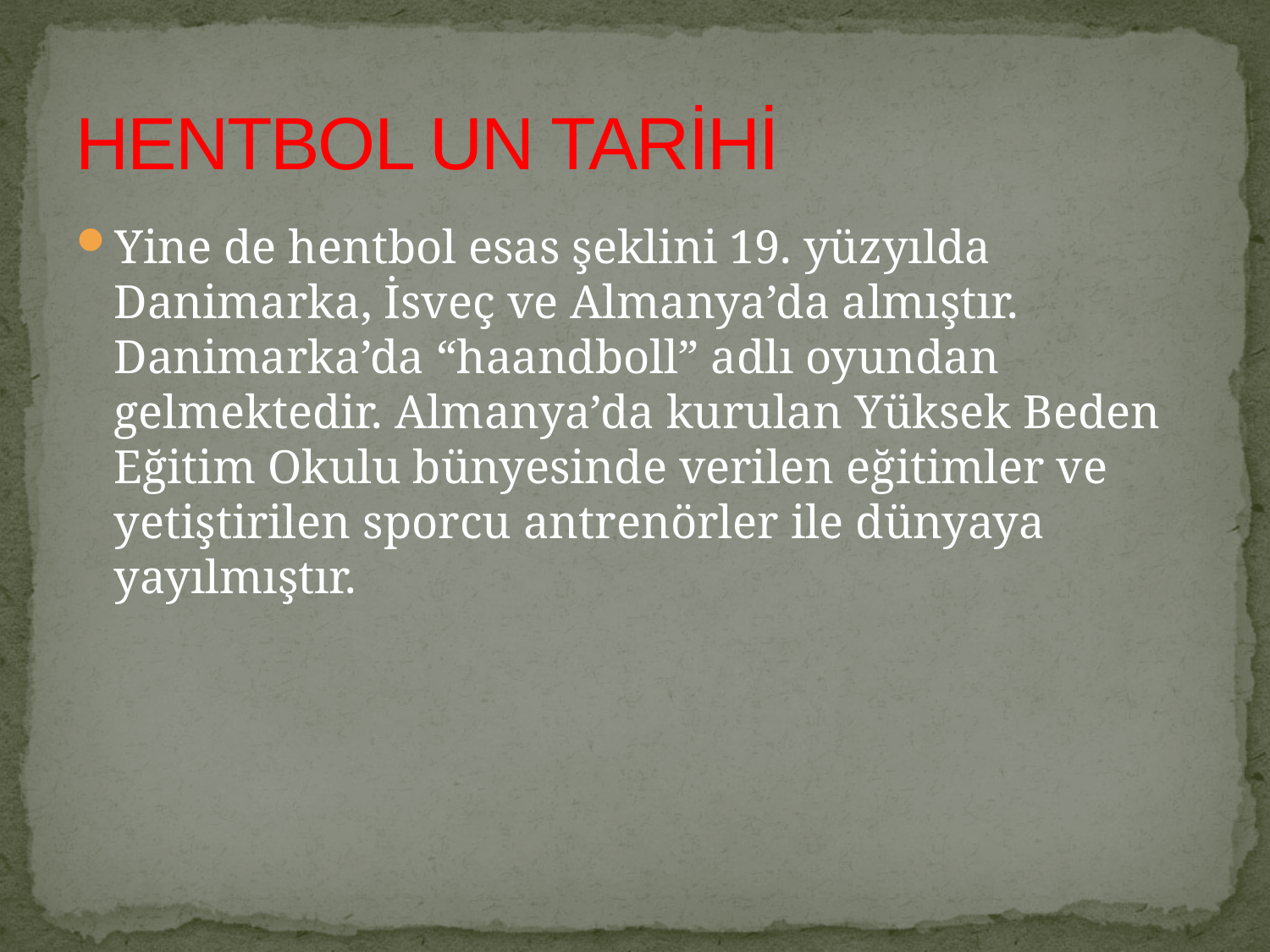

# HENTBOL UN TARİHİ
Yine de hentbol esas şeklini 19. yüzyılda Danimarka, İsveç ve Almanya’da almıştır. Danimarka’da “haandboll” adlı oyundan gelmektedir. Almanya’da kurulan Yüksek Beden Eğitim Okulu bünyesinde verilen eğitimler ve yetiştirilen sporcu antrenörler ile dünyaya yayılmıştır.